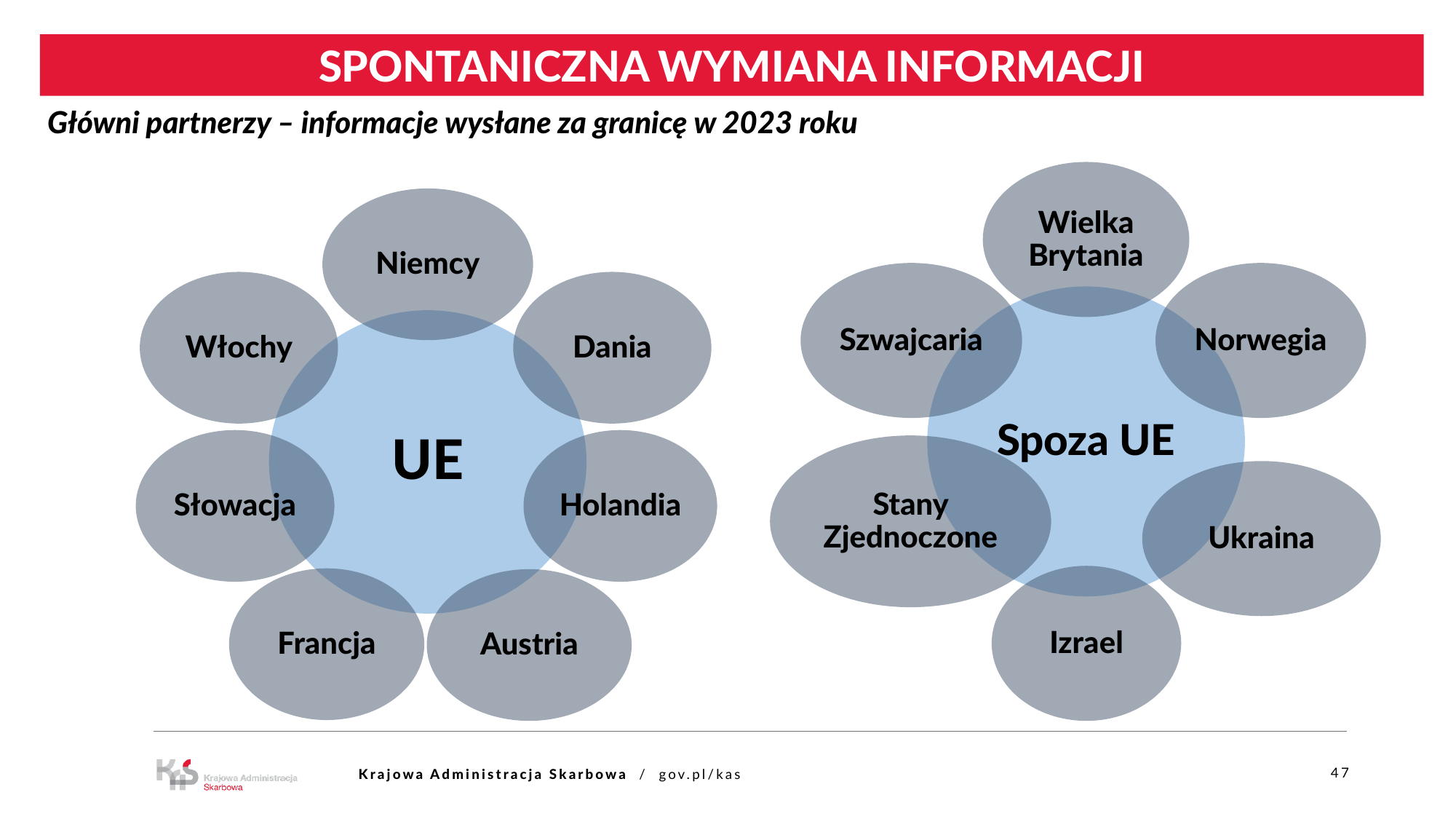

SPONTANICZNA WYMIANA INFORMACJI
Główni partnerzy – informacje wysłane za granicę w 2023 roku
Spoza UE
Wielka Brytania
Norwegia
Ukraina
Izrael
Stany Zjednoczone
Szwajcaria
UE
Niemcy
Dania
Holandia
Austria
Francja
Słowacja
Włochy